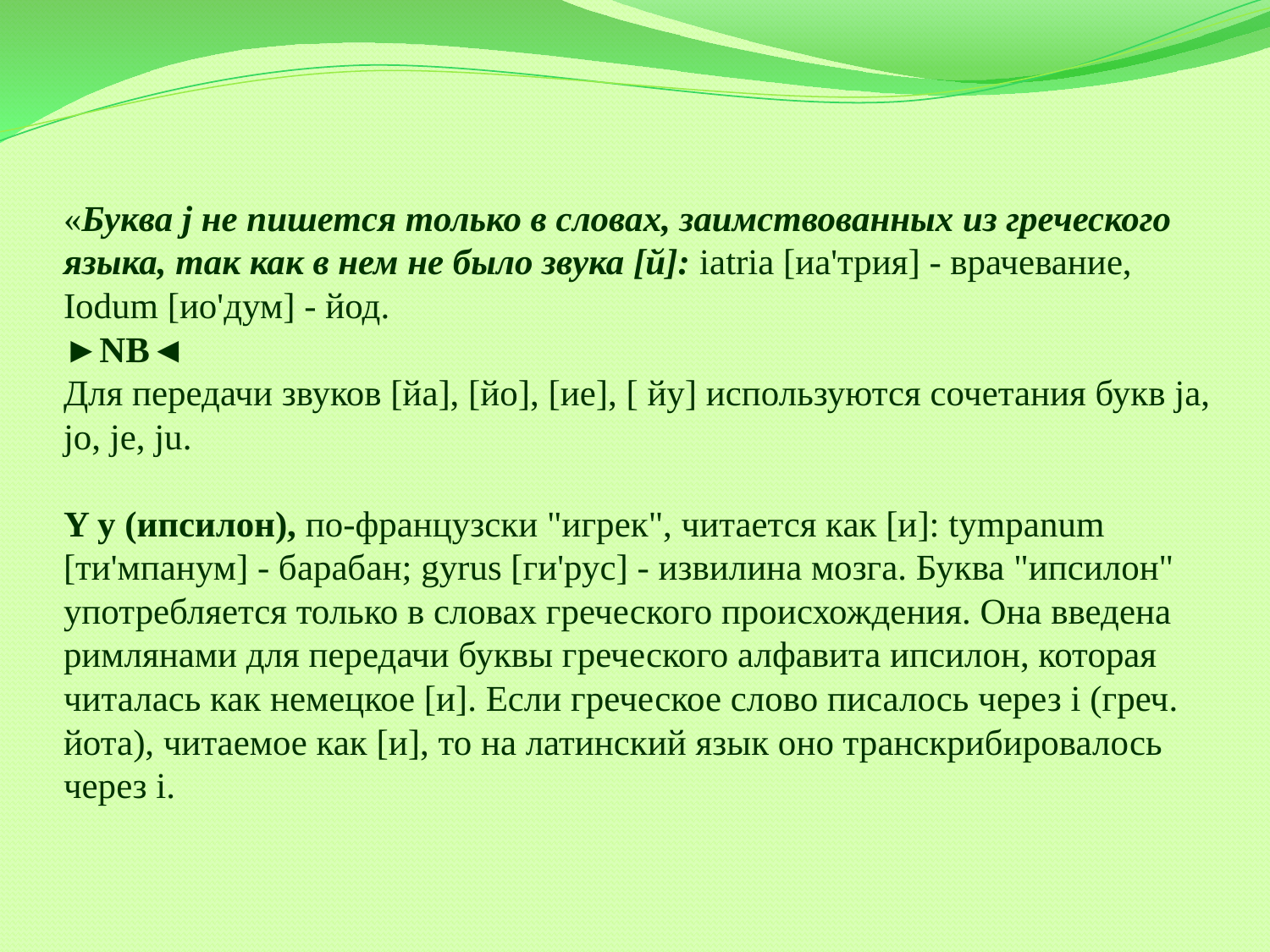

# «Буква j не пишется только в словах, заимствованных из греческого языка, так как в нем не было звука [й]: iatria [иа'трия] - врачевание, Iodum [ио'дум] - йод. ►NB◄ Для передачи звуков [йа], [йо], [ие], [ йу] используются сочетания букв ja, jo, je, ju. Y у (ипсилон), по-французски "игрек", читается как [и]: tympanum [ти'мпанум] - барабан; gyrus [ги'рус] - извилина мозга. Буква "ипсилон" употребляется только в словах греческого происхождения. Она введена римлянами для передачи буквы греческого алфавита ипсилон, которая читалась как немецкое [и]. Если греческое слово писалось через i (греч. йота), читаемое как [и], то на латинский язык оно транскрибировалось через i.